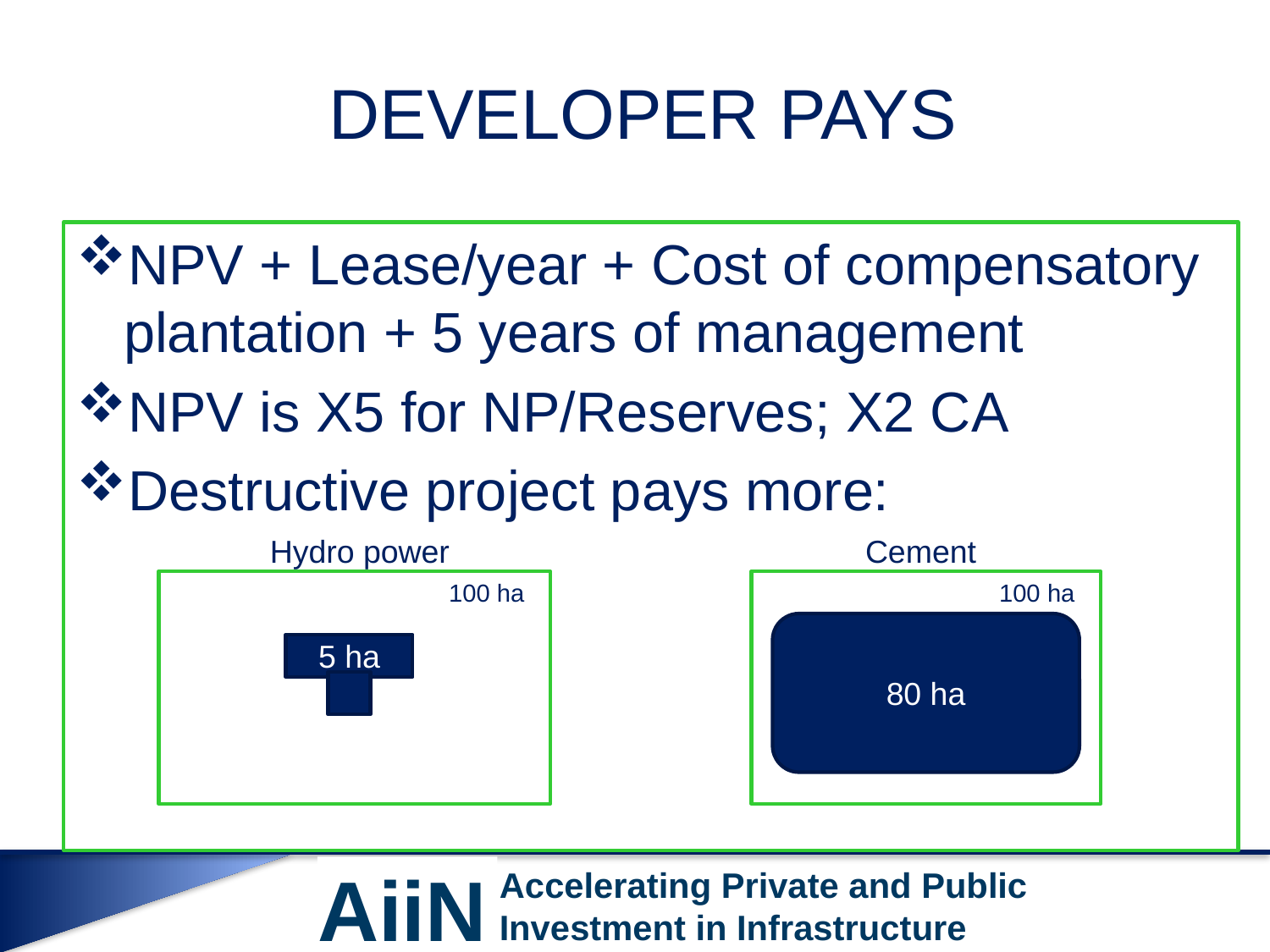

# DEVELOPER PAYS
NPV + Lease/year + Cost of compensatory plantation + 5 years of management
NPV is X5 for NP/Reserves; X2 CA
Destructive project pays more:

Hydro power
Cement

100 ha

100 ha
80 ha
5 ha